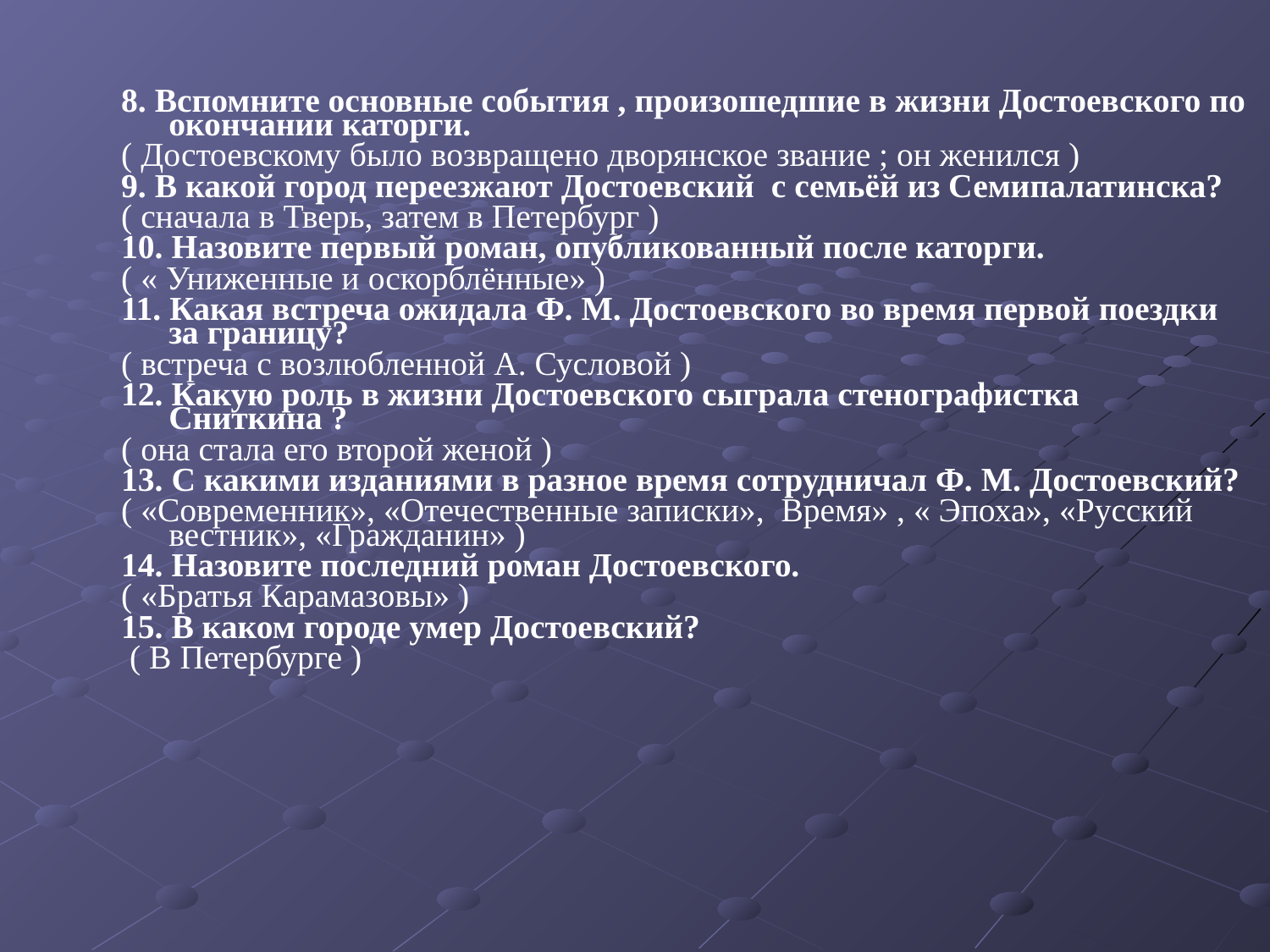

8. Вспомните основные события , произошедшие в жизни Достоевского по окончании каторги.
( Достоевскому было возвращено дворянское звание ; он женился )
9. В какой город переезжают Достоевский  с семьёй из Семипалатинска?
( сначала в Тверь, затем в Петербург )
10. Назовите первый роман, опубликованный после каторги.
( « Униженные и оскорблённые» )
11. Какая встреча ожидала Ф. М. Достоевского во время первой поездки за границу?
( встреча с возлюбленной А. Сусловой )
12. Какую роль в жизни Достоевского сыграла стенографистка Сниткина ?
( она стала его второй женой )
13. С какими изданиями в разное время сотрудничал Ф. М. Достоевский?
( «Современник», «Отечественные записки»,  Время» , « Эпоха», «Русский вестник», «Гражданин» )
14. Назовите последний роман Достоевского.
( «Братья Карамазовы» )
15. В каком городе умер Достоевский?
 ( В Петербурге )